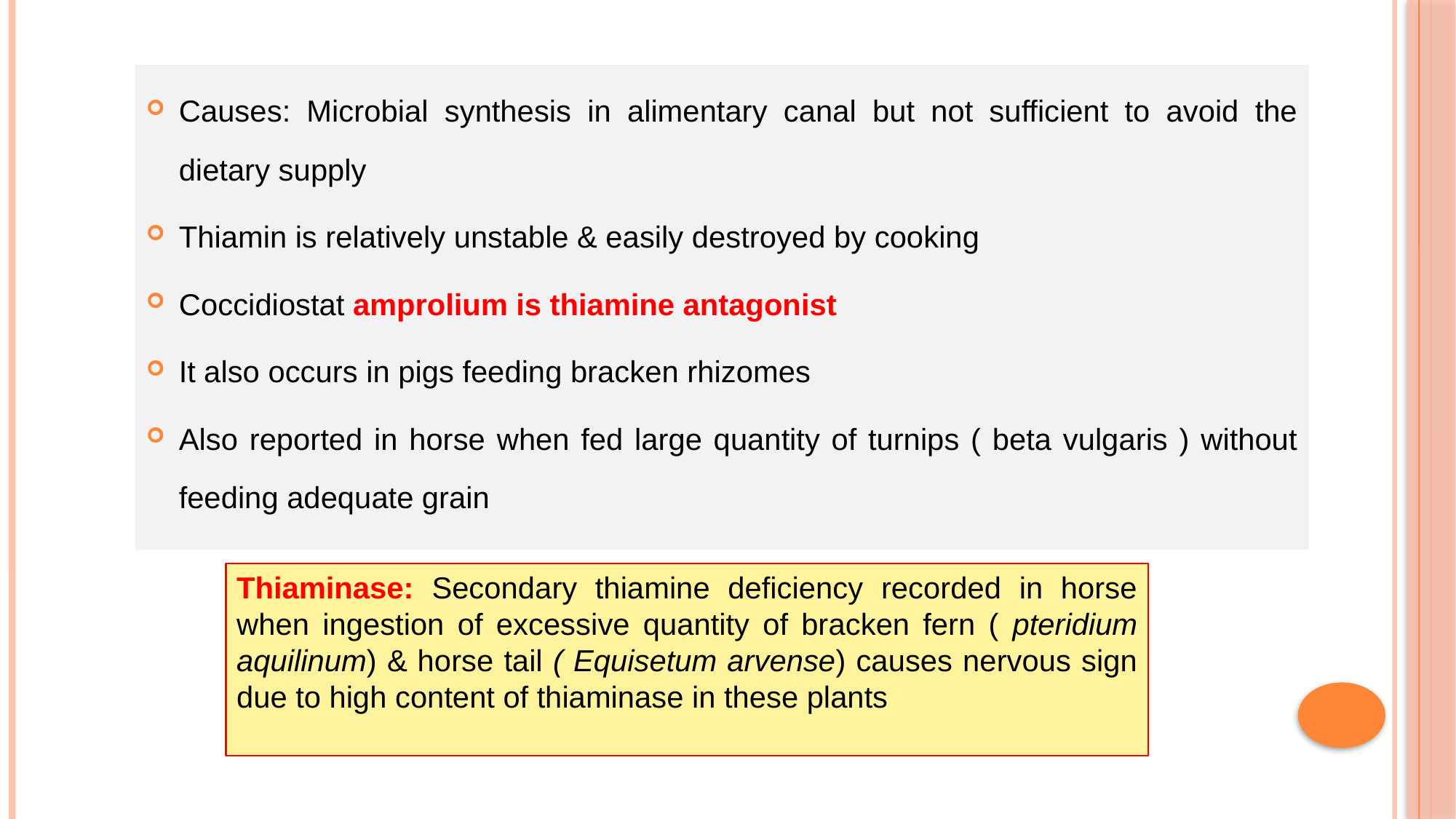

Causes: Microbial synthesis in alimentary canal but not sufficient to avoid the dietary supply
Thiamin is relatively unstable & easily destroyed by cooking
Coccidiostat amprolium is thiamine antagonist
It also occurs in pigs feeding bracken rhizomes
Also reported in horse when fed large quantity of turnips ( beta vulgaris ) without feeding adequate grain

Thiaminase: Secondary thiamine deficiency recorded in horse when ingestion of excessive quantity of bracken fern ( pteridium aquilinum) & horse tail ( Equisetum arvense) causes nervous sign due to high content of thiaminase in these plants